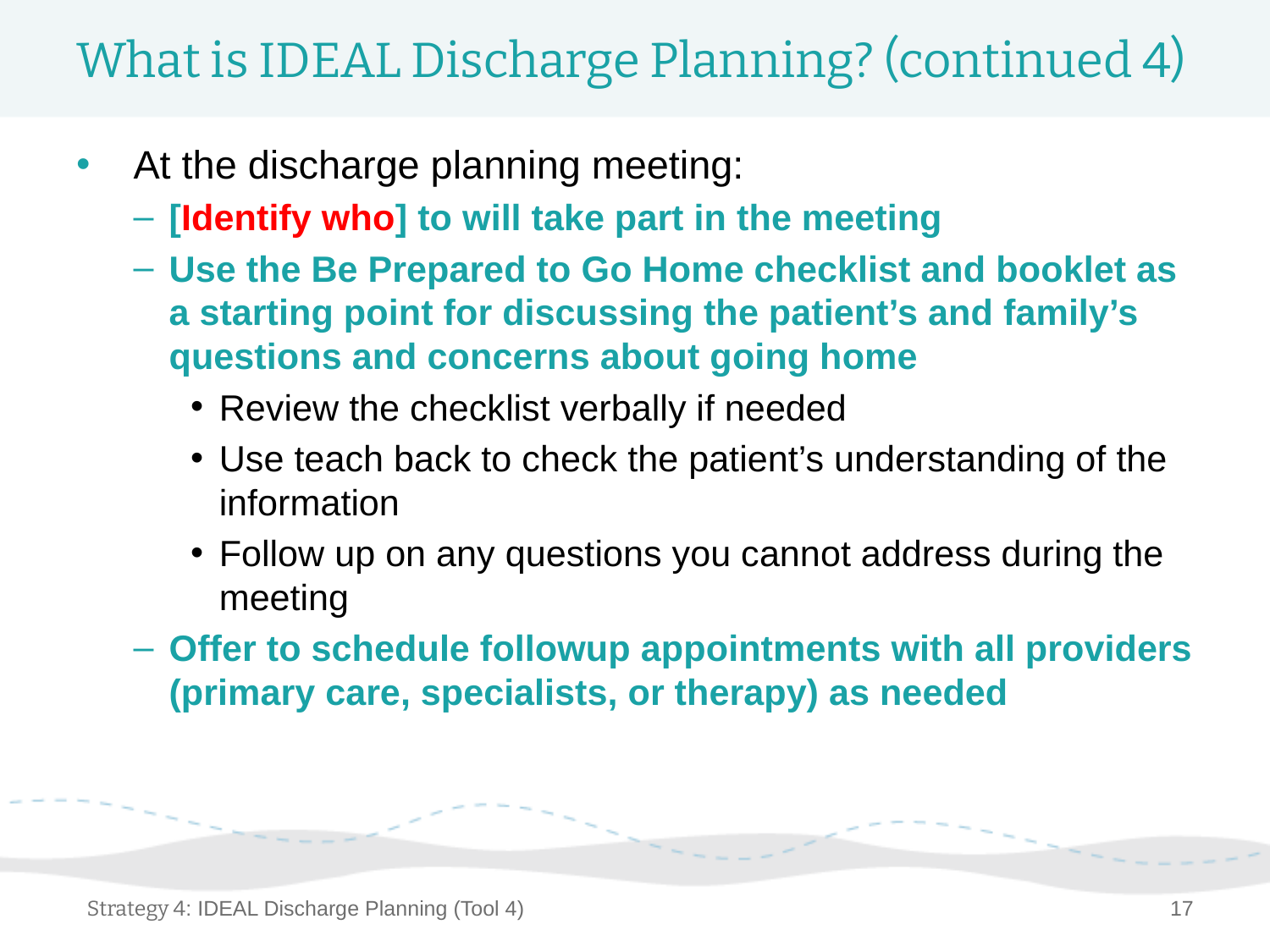

# What is IDEAL Discharge Planning? (continued 4)
At the discharge planning meeting:
[Identify who] to will take part in the meeting
Use the Be Prepared to Go Home checklist and booklet as a starting point for discussing the patient’s and family’s questions and concerns about going home
Review the checklist verbally if needed
Use teach back to check the patient’s understanding of the information
Follow up on any questions you cannot address during the meeting
Offer to schedule followup appointments with all providers (primary care, specialists, or therapy) as needed
Strategy 4: IDEAL Discharge Planning (Tool 4)
17